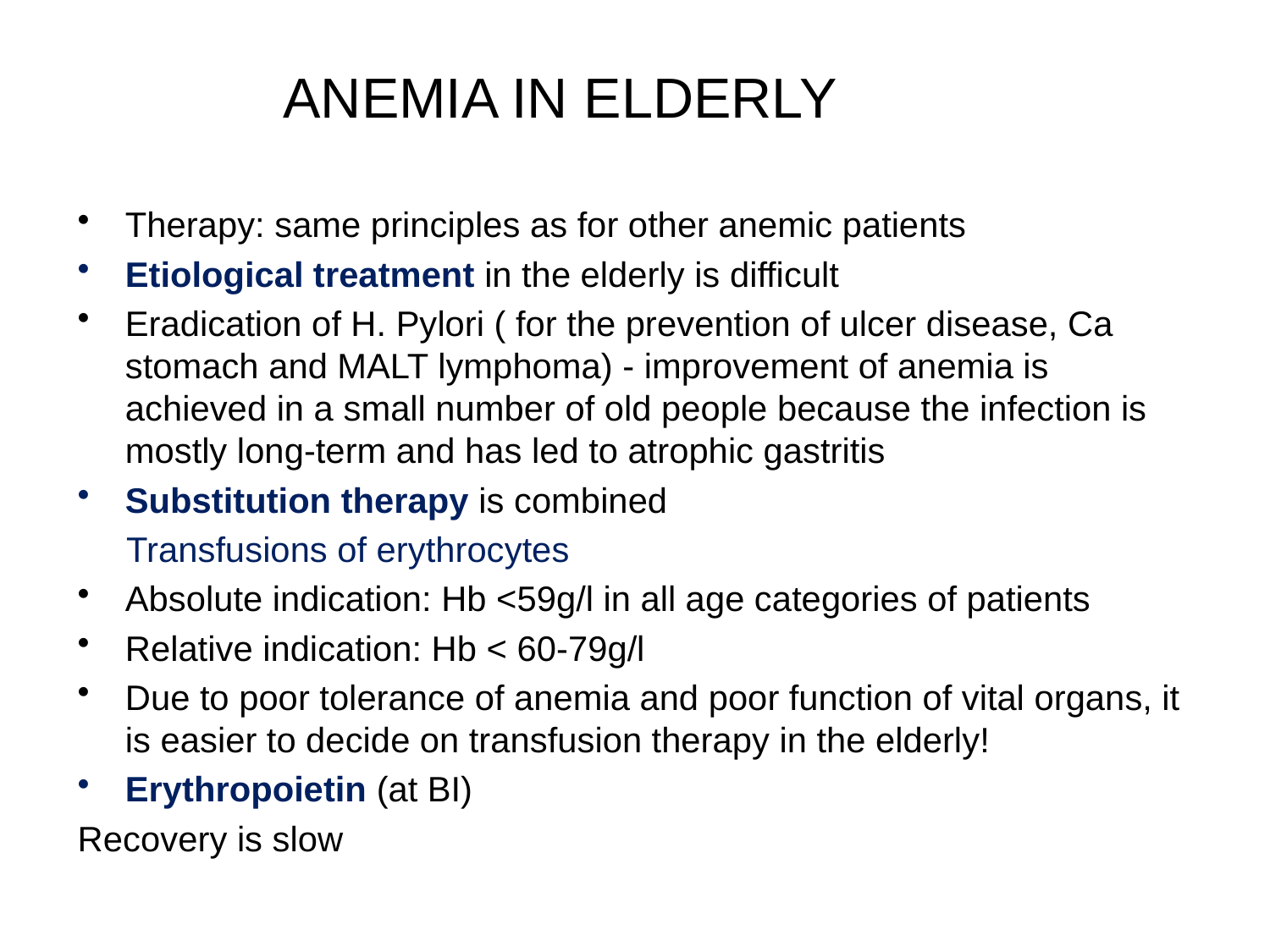

# ANEMIA IN ELDERLY
Therapy: same principles as for other anemic patients
Etiological treatment in the elderly is difficult
Eradication of H. Pylori ( for the prevention of ulcer disease, Ca stomach and MALT lymphoma) - improvement of anemia is achieved in a small number of old people because the infection is mostly long-term and has led to atrophic gastritis
Substitution therapy is combined
     Transfusions of erythrocytes
Absolute indication: Hb <59g/l in all age categories of patients
Relative indication: Hb < 60-79g/l
Due to poor tolerance of anemia and poor function of vital organs, it is easier to decide on transfusion therapy in the elderly!
Erythropoietin (at BI)
Recovery is slow